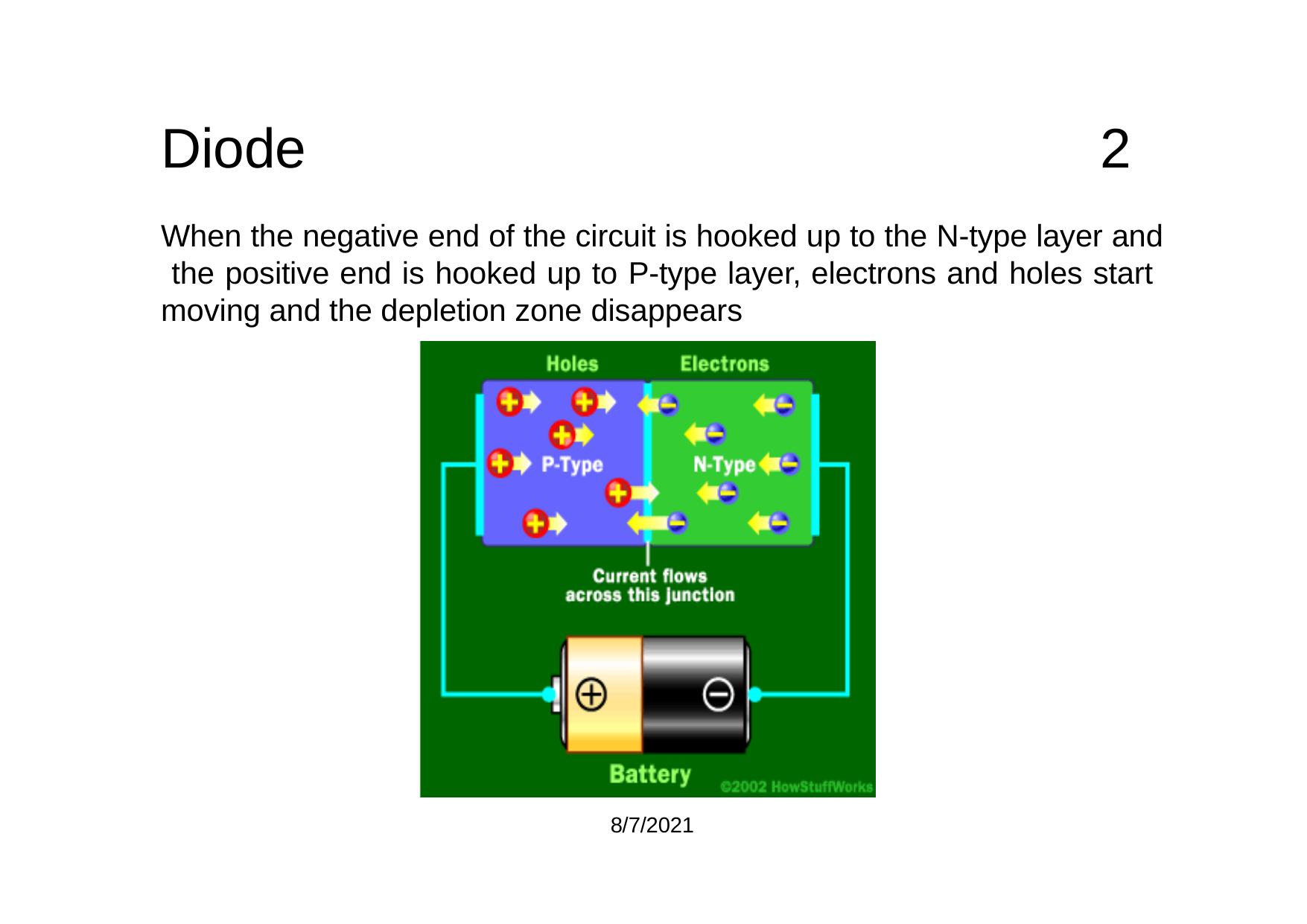

Diode	2
When the negative end of the circuit is hooked up to the N-type layer and  the positive end is hooked up to P-type layer, electrons and holes start  moving and the depletion zone disappears

8/7/2021